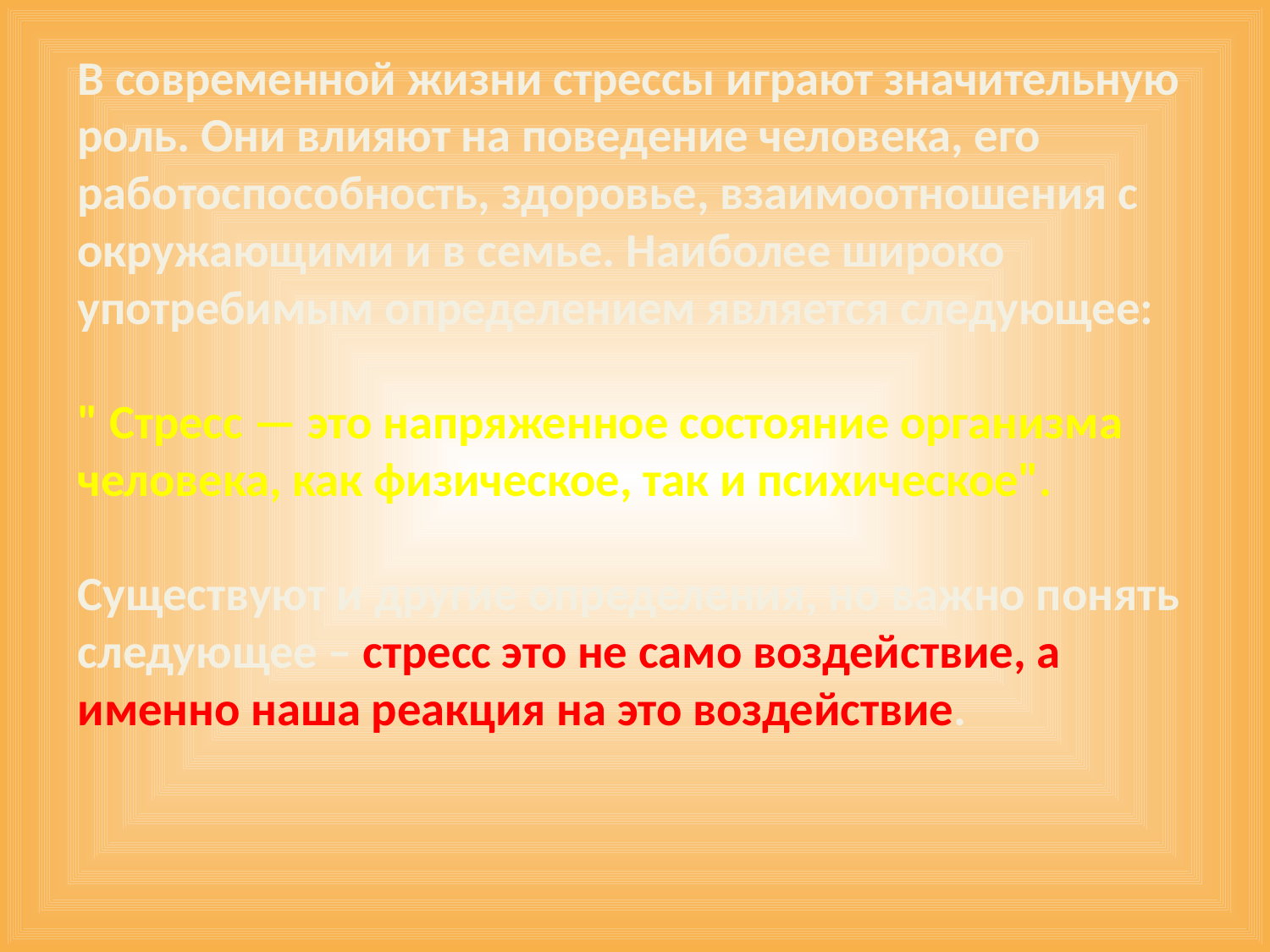

# В современной жизни стрессы играют значительную роль. Они влияют на поведение человека, его работоспособность, здоровье, взаимоотношения с окружающими и в семье. Наиболее широко употребимым определением является следующее: " Стресс — это напряженное состояние организма человека, как физическое, так и психическое". Существуют и другие определения, но важно понять следующее – стресс это не само воздействие, а именно наша реакция на это воздействие.